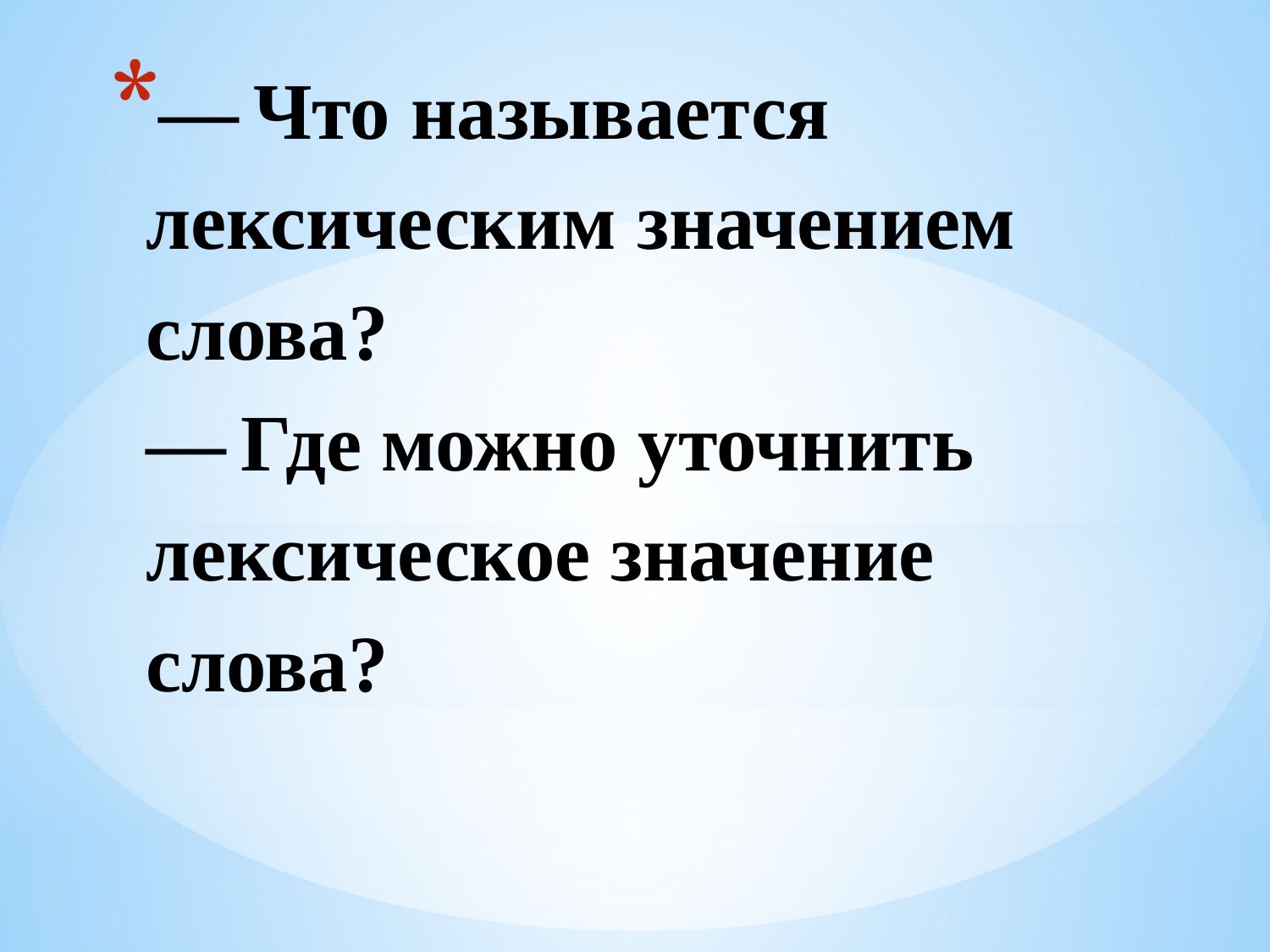

# ―    Что называется лексическим значением слова? ―    Где можно уточнить лексическое значение слова?